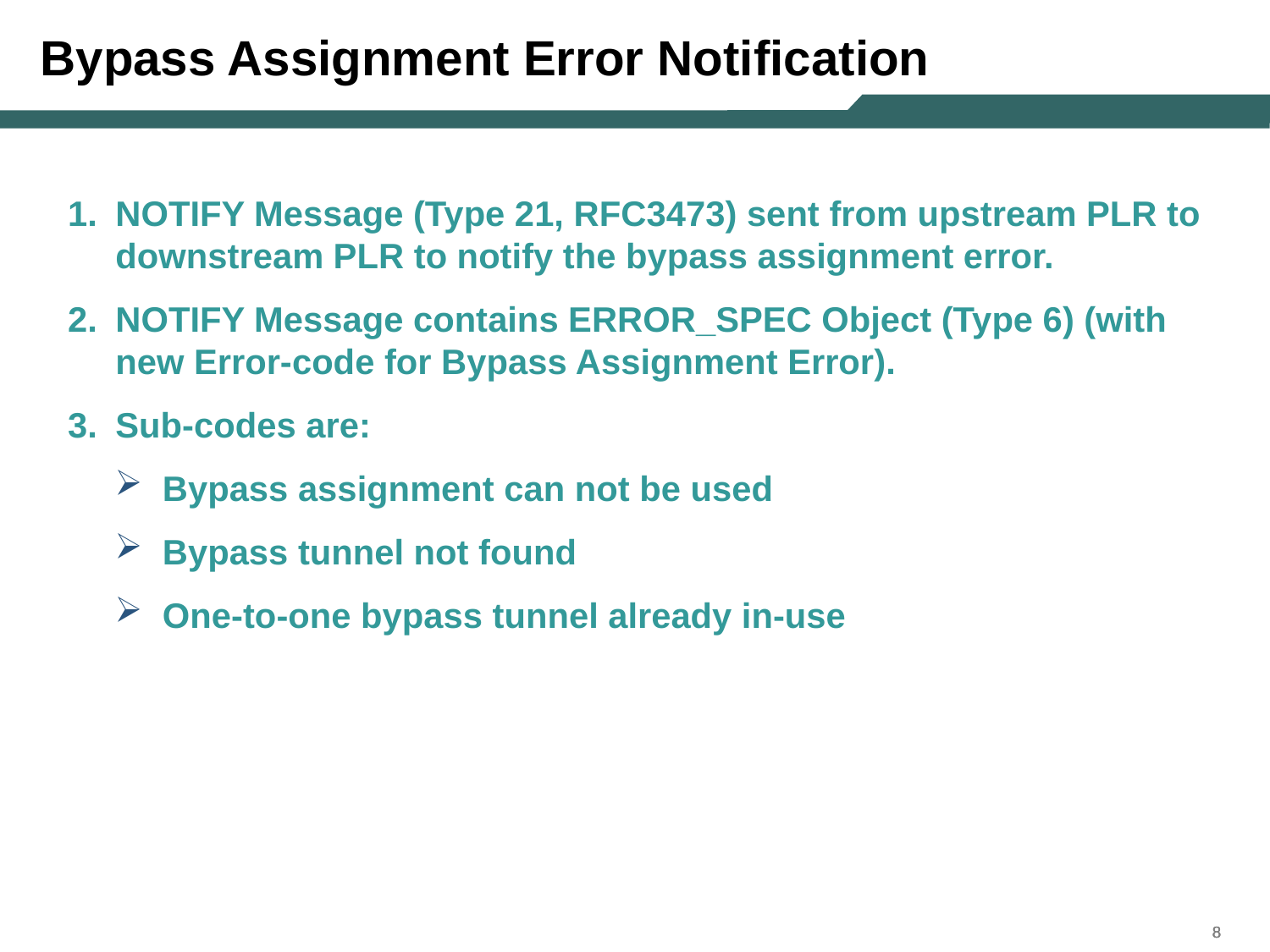

# Bypass Assignment Error Notification
NOTIFY Message (Type 21, RFC3473) sent from upstream PLR to downstream PLR to notify the bypass assignment error.
NOTIFY Message contains ERROR_SPEC Object (Type 6) (with new Error-code for Bypass Assignment Error).
Sub-codes are:
Bypass assignment can not be used
Bypass tunnel not found
One-to-one bypass tunnel already in-use